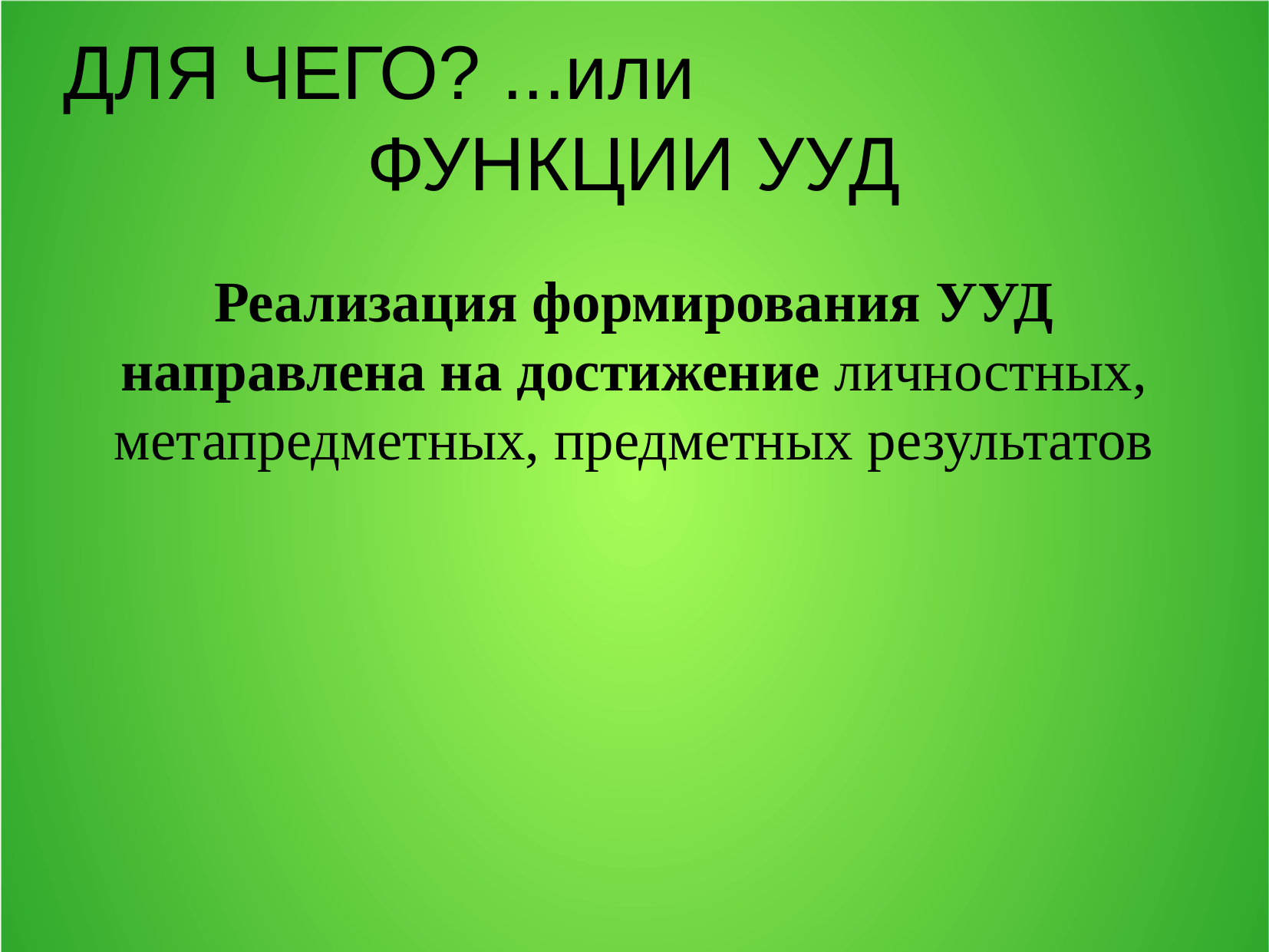

ДЛЯ ЧЕГО? ...или
ФУНКЦИИ УУД

Реализация формирования УУД направлена на достижение личностных, метапредметных, предметных результатов